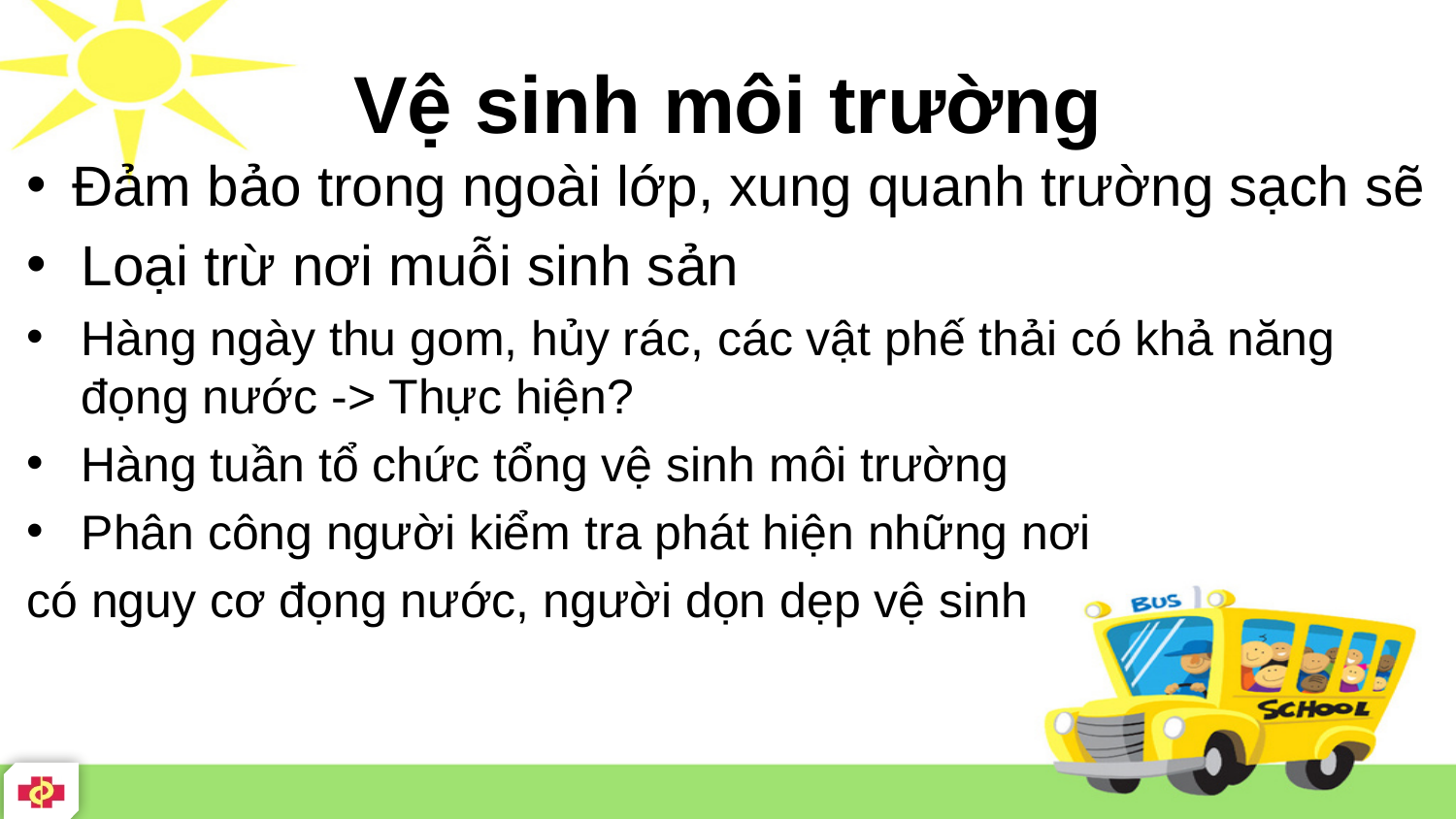

# Vệ sinh môi trường
Đảm bảo trong ngoài lớp, xung quanh trường sạch sẽ
Loại trừ nơi muỗi sinh sản
Hàng ngày thu gom, hủy rác, các vật phế thải có khả năng đọng nước -> Thực hiện?
Hàng tuần tổ chức tổng vệ sinh môi trường
Phân công người kiểm tra phát hiện những nơi
có nguy cơ đọng nước, người dọn dẹp vệ sinh